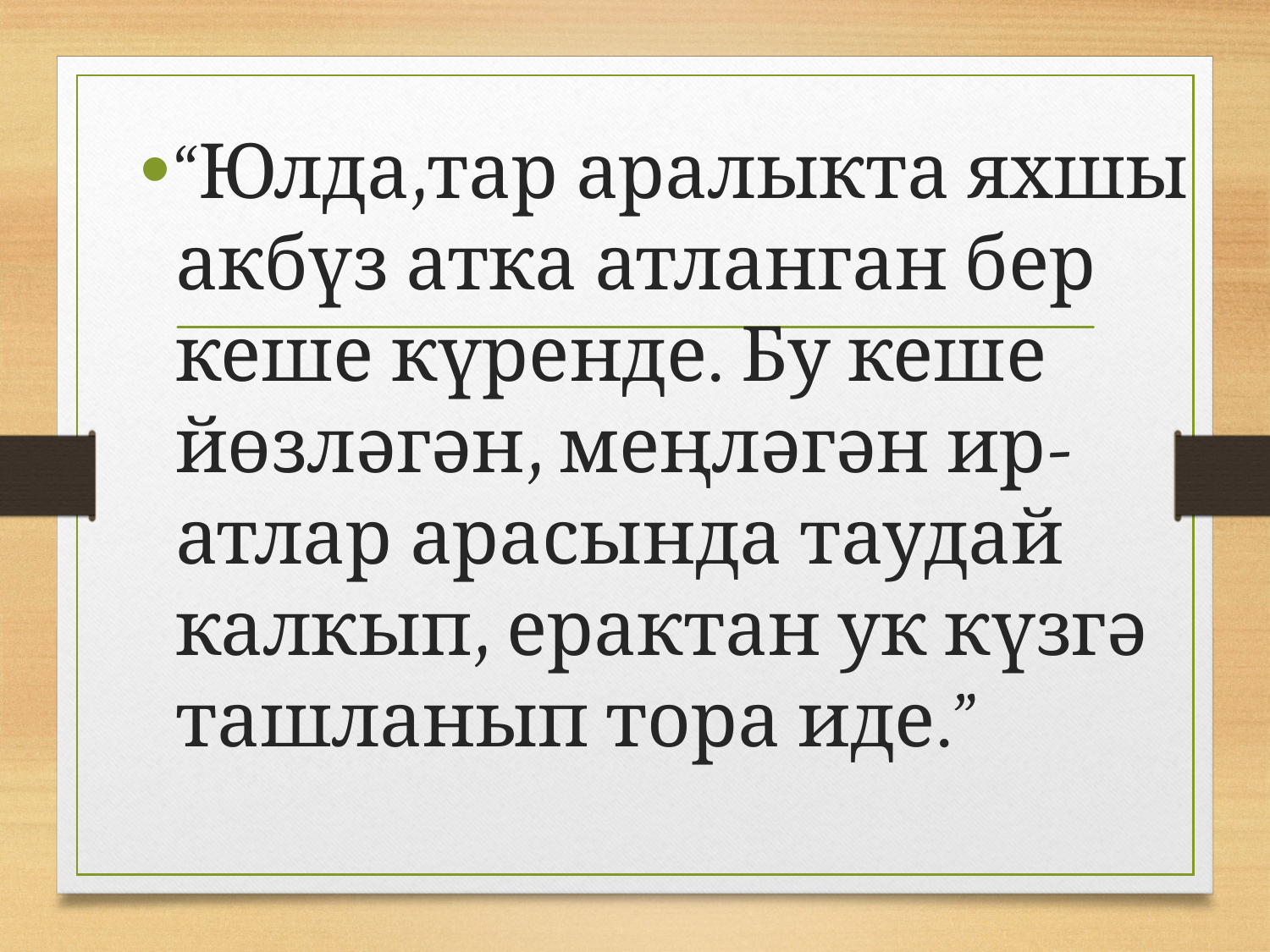

#
“Юлда,тар аралыкта яхшы акбүз атка атланган бер кеше күренде. Бу кеше йөзләгән, меңләгән ир-атлар арасында таудай калкып, ерактан ук күзгә ташланып тора иде.”